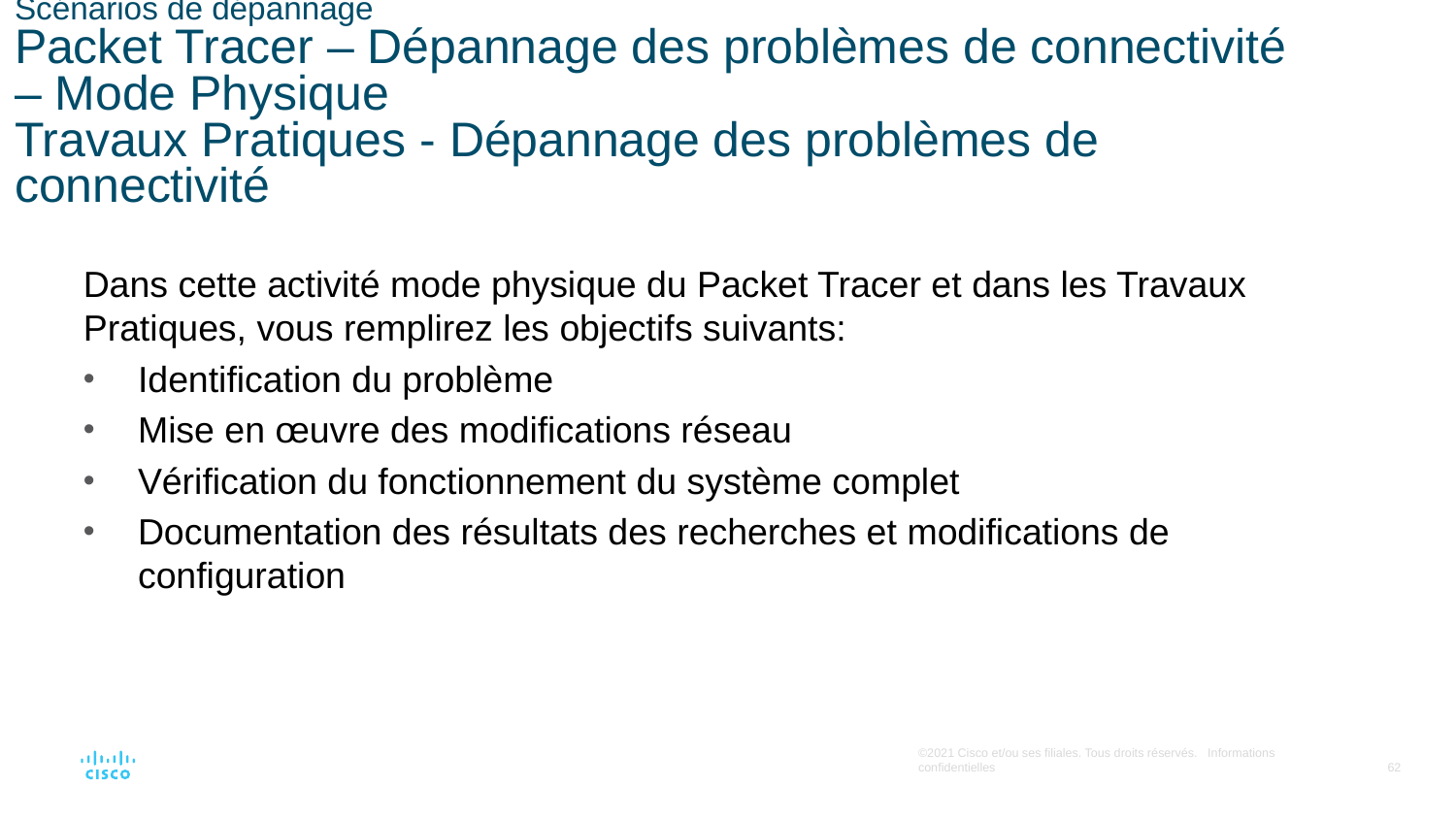

# Scénarios de dépannage Packet Tracer – Dépannage des problèmes de connectivité – Mode Physique Travaux Pratiques - Dépannage des problèmes de connectivité
Dans cette activité mode physique du Packet Tracer et dans les Travaux Pratiques, vous remplirez les objectifs suivants:
Identification du problème
Mise en œuvre des modifications réseau
Vérification du fonctionnement du système complet
Documentation des résultats des recherches et modifications de configuration